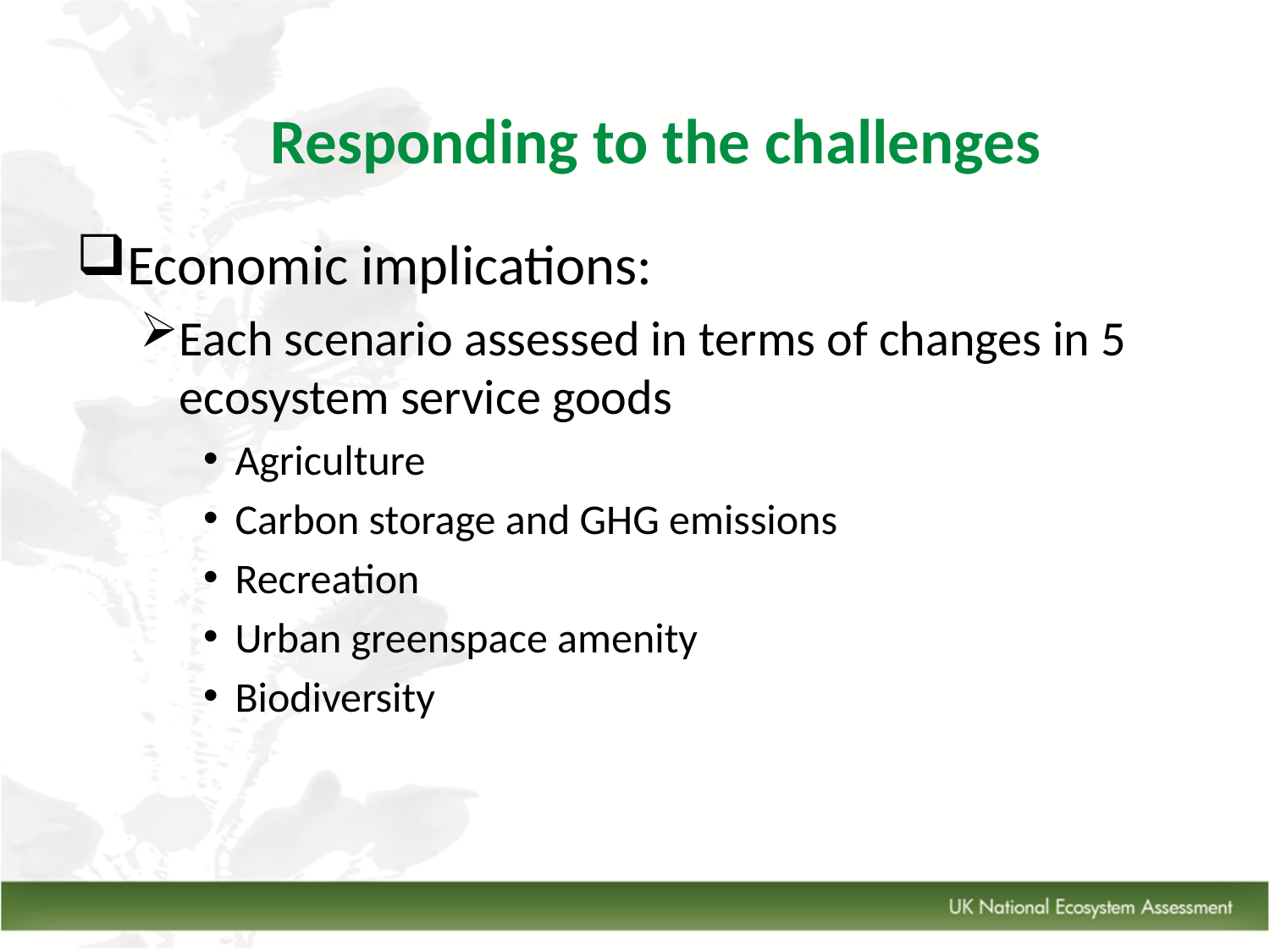

Responding to the challenges
Economic implications:
Each scenario assessed in terms of changes in 5 ecosystem service goods
Agriculture
Carbon storage and GHG emissions
Recreation
Urban greenspace amenity
Biodiversity